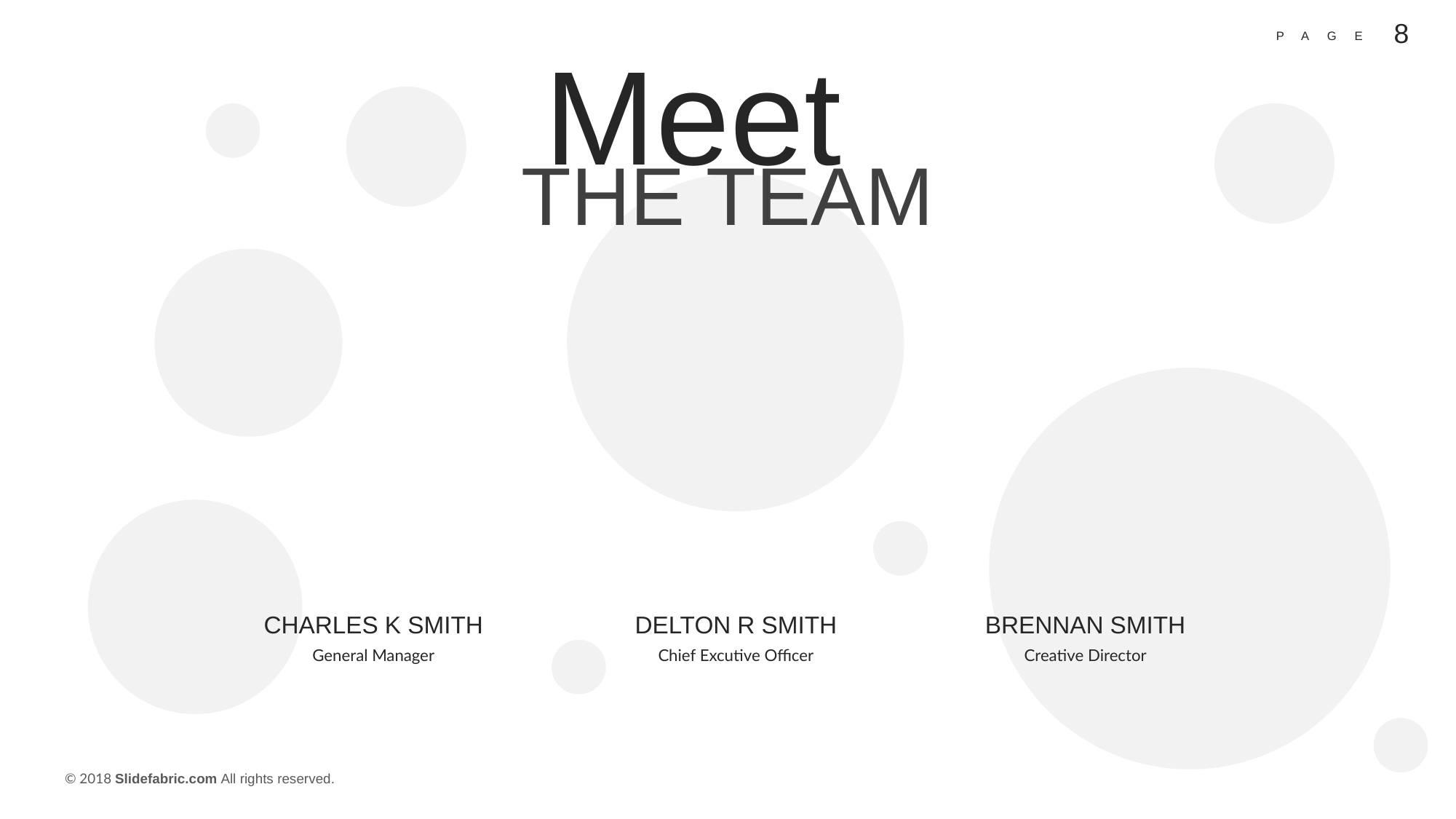

Meet

THE TEAM

CHARLES K SMITH
DELTON R SMITH
BRENNAN SMITH
General Manager

Chief Excutive Officer
Creative Director